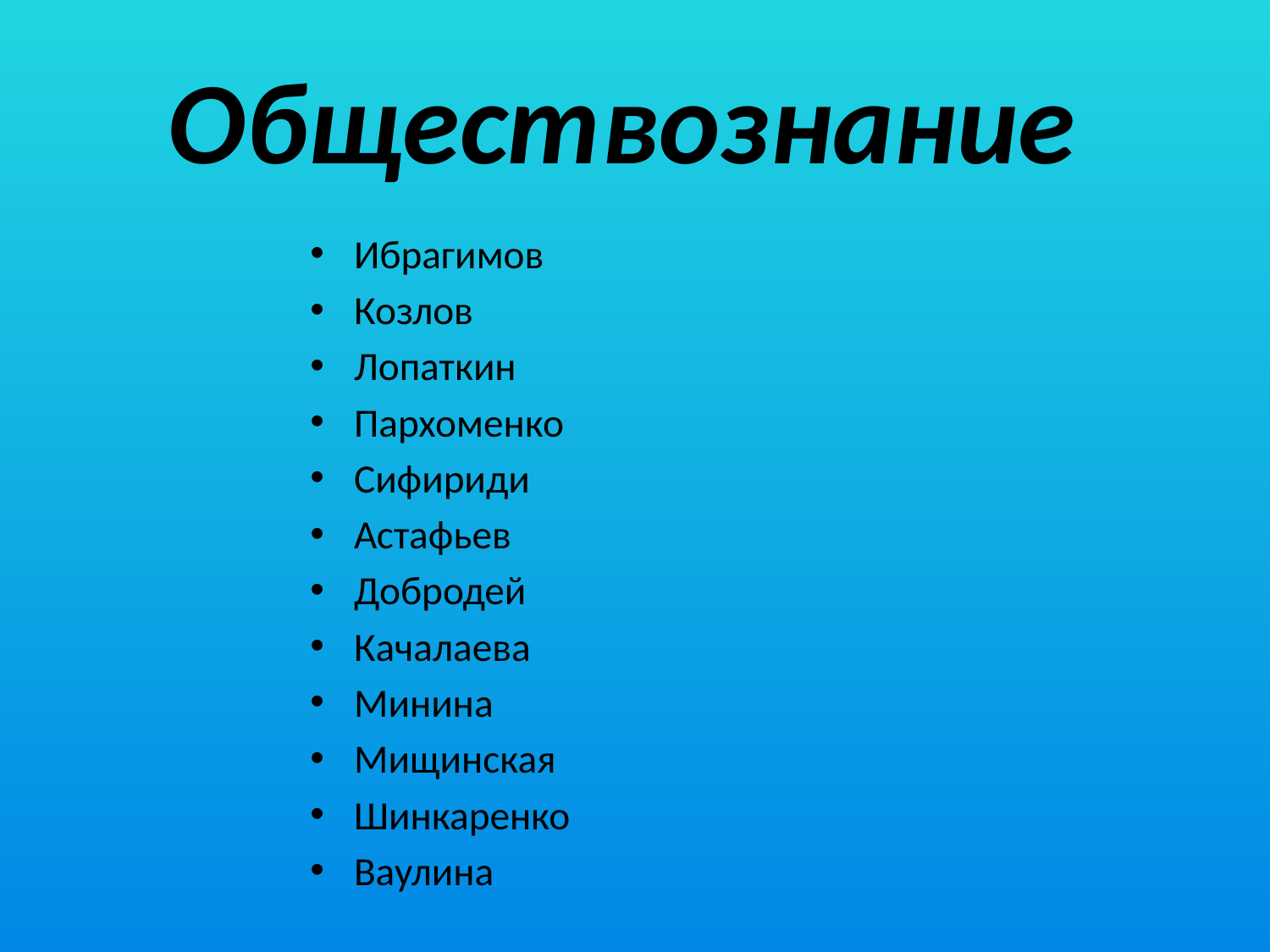

# Обществознание
Ибрагимов
Козлов
Лопаткин
Пархоменко
Сифириди
Астафьев
Добродей
Качалаева
Минина
Мищинская
Шинкаренко
Ваулина